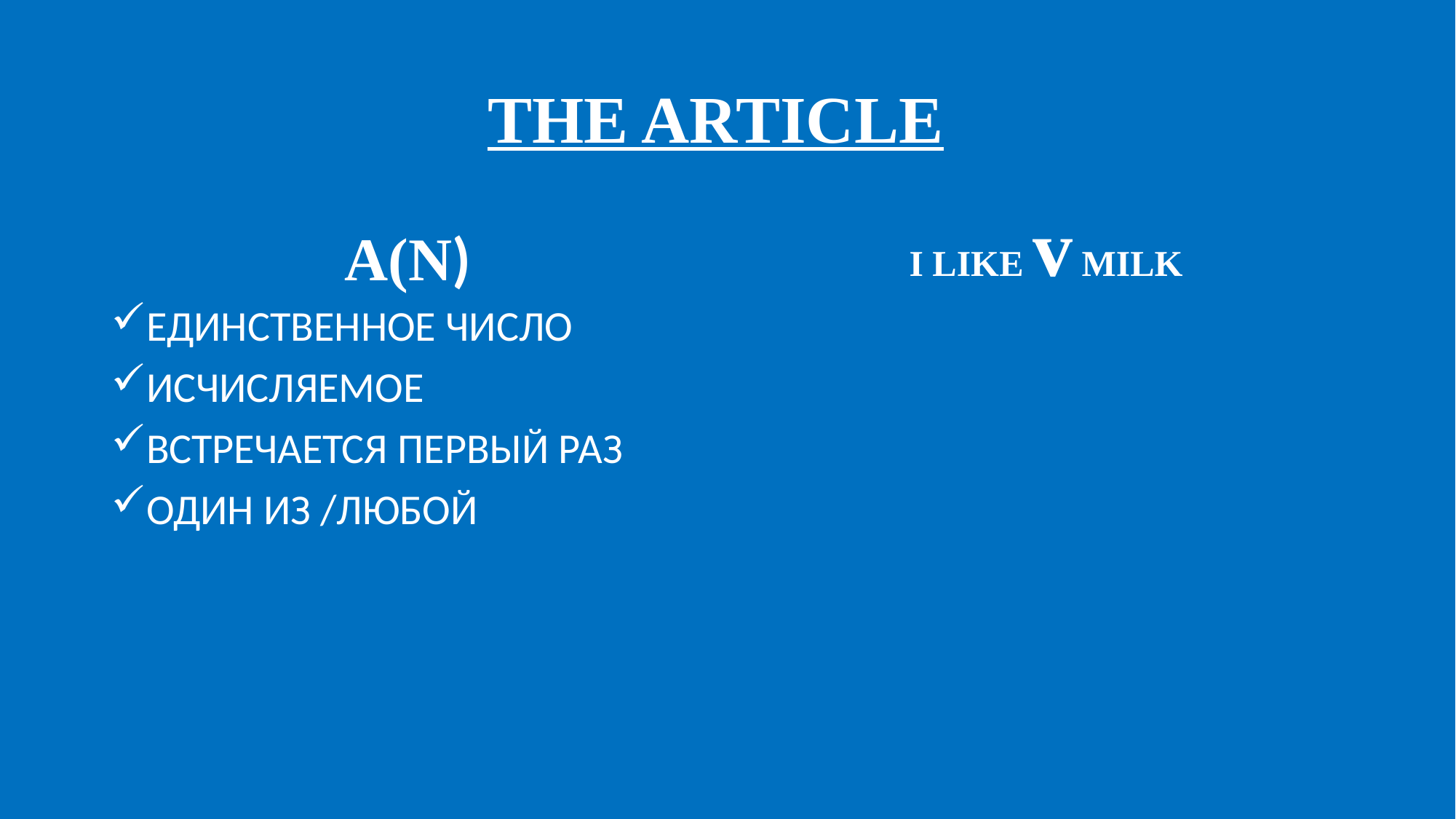

# THE ARTICLE
A(N)
I LIKE v MILK
ЕДИНСТВЕННОЕ ЧИСЛО
ИСЧИСЛЯЕМОЕ
ВСТРЕЧАЕТСЯ ПЕРВЫЙ РАЗ
ОДИН ИЗ /ЛЮБОЙ